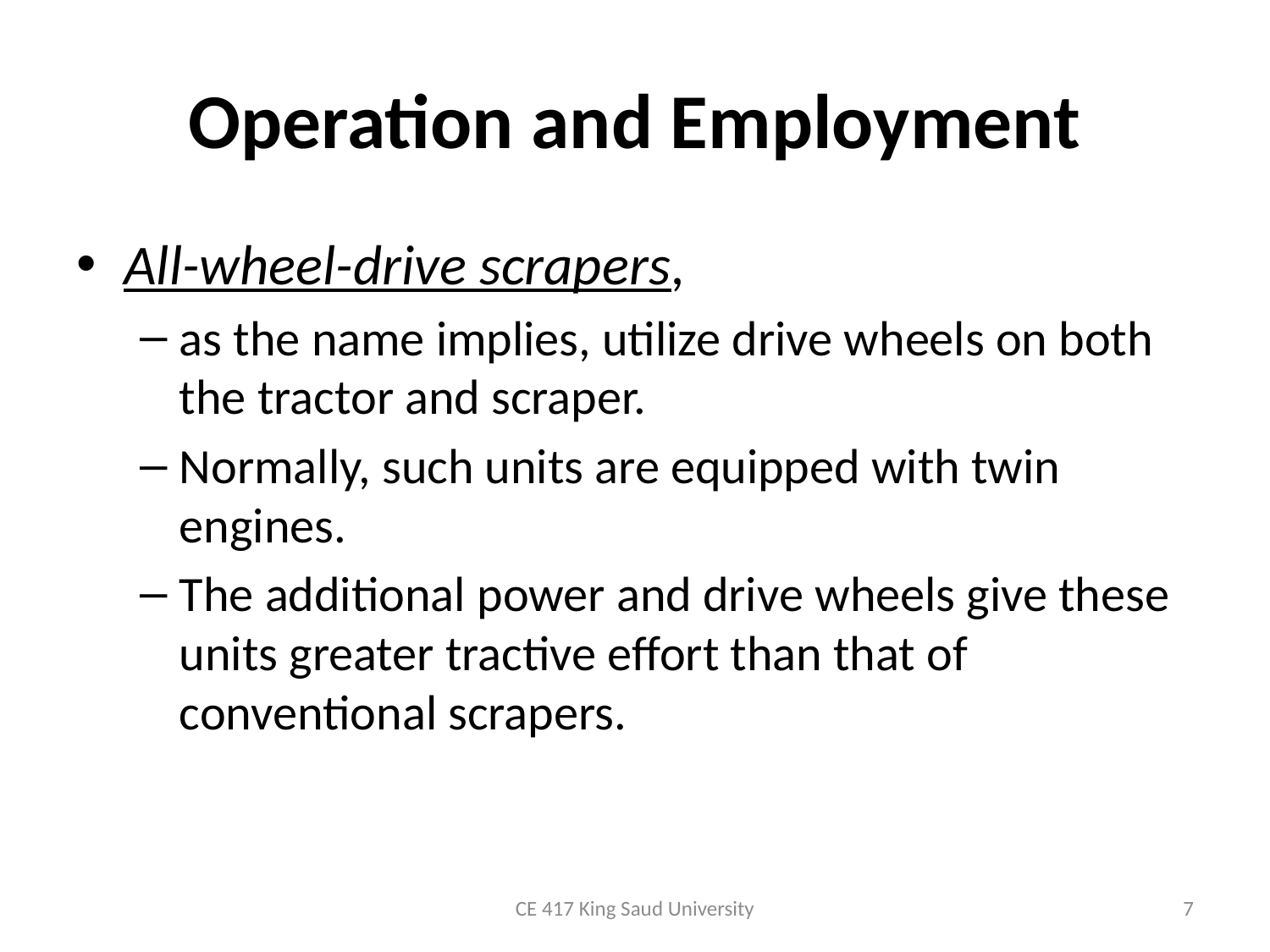

# Operation and Employment
All-wheel-drive scrapers,
as the name implies, utilize drive wheels on both the tractor and scraper.
Normally, such units are equipped with twin engines.
The additional power and drive wheels give these units greater tractive effort than that of conventional scrapers.
CE 417 King Saud University
7